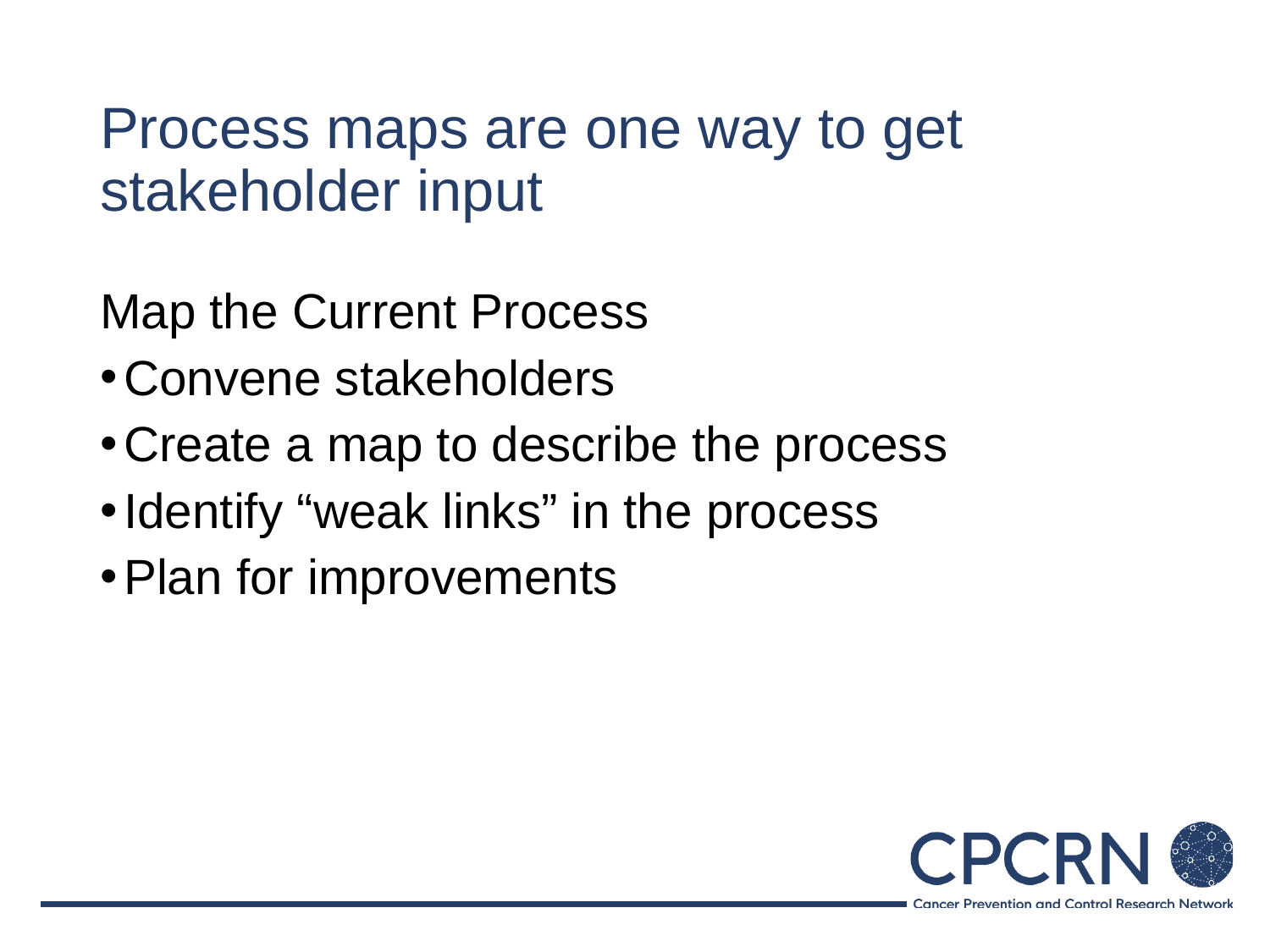

# Process maps are one way to get stakeholder input
Map the Current Process
Convene stakeholders
Create a map to describe the process
Identify “weak links” in the process
Plan for improvements